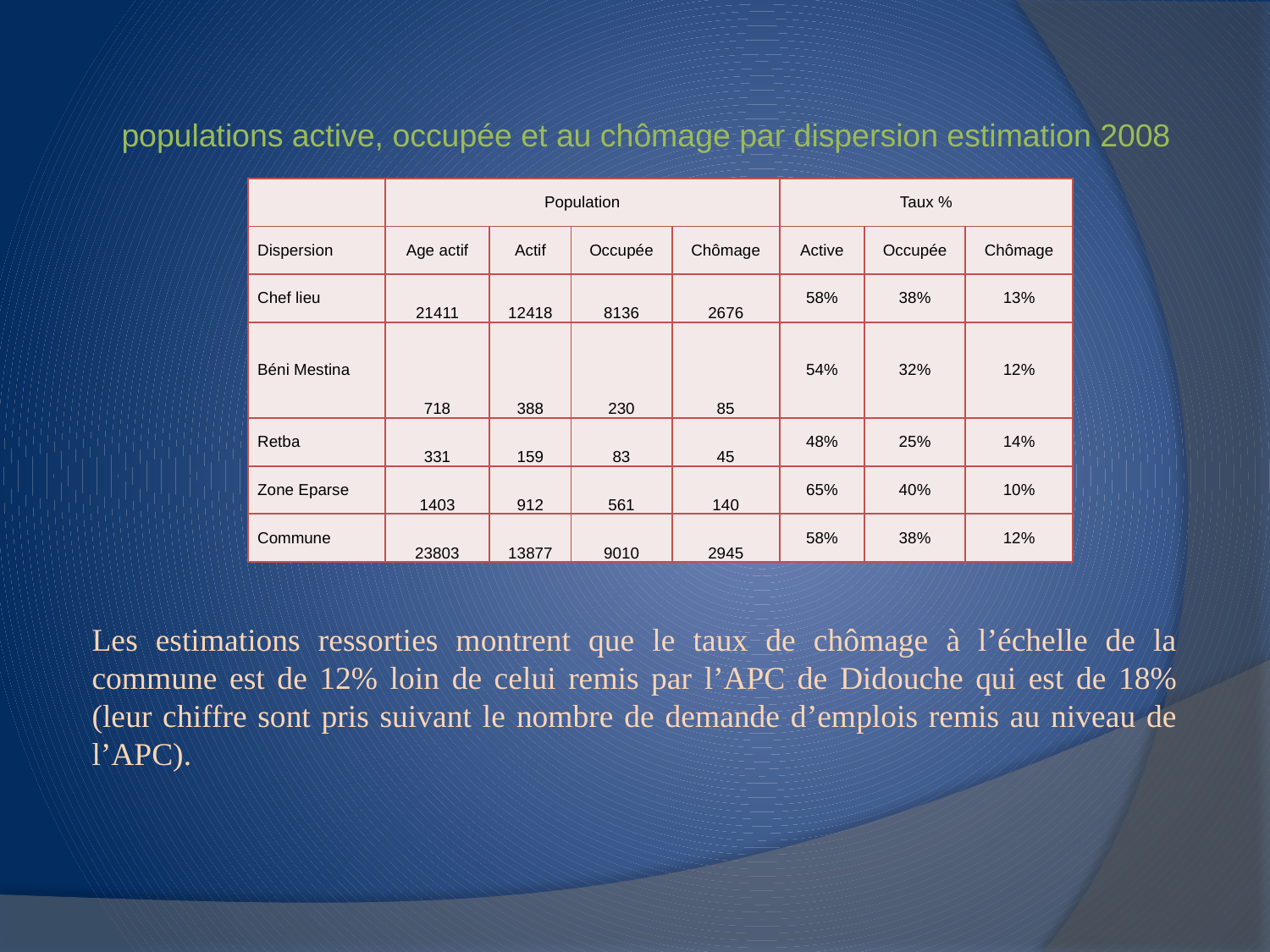

populations active, occupée et au chômage par dispersion estimation 2008
|  | Population |  |  |  | Taux % |  |  |
| --- | --- | --- | --- | --- | --- | --- | --- |
| Dispersion | Age actif | Actif | Occupée | Chômage | Active | Occupée | Chômage |
| Chef lieu | 21411 | 12418 | 8136 | 2676 | 58% | 38% | 13% |
| Béni Mestina | 718 | 388 | 230 | 85 | 54% | 32% | 12% |
| Retba | 331 | 159 | 83 | 45 | 48% | 25% | 14% |
| Zone Eparse | 1403 | 912 | 561 | 140 | 65% | 40% | 10% |
| Commune | 23803 | 13877 | 9010 | 2945 | 58% | 38% | 12% |
Les estimations ressorties montrent que le taux de chômage à l’échelle de la commune est de 12% loin de celui remis par l’APC de Didouche qui est de 18% (leur chiffre sont pris suivant le nombre de demande d’emplois remis au niveau de l’APC).